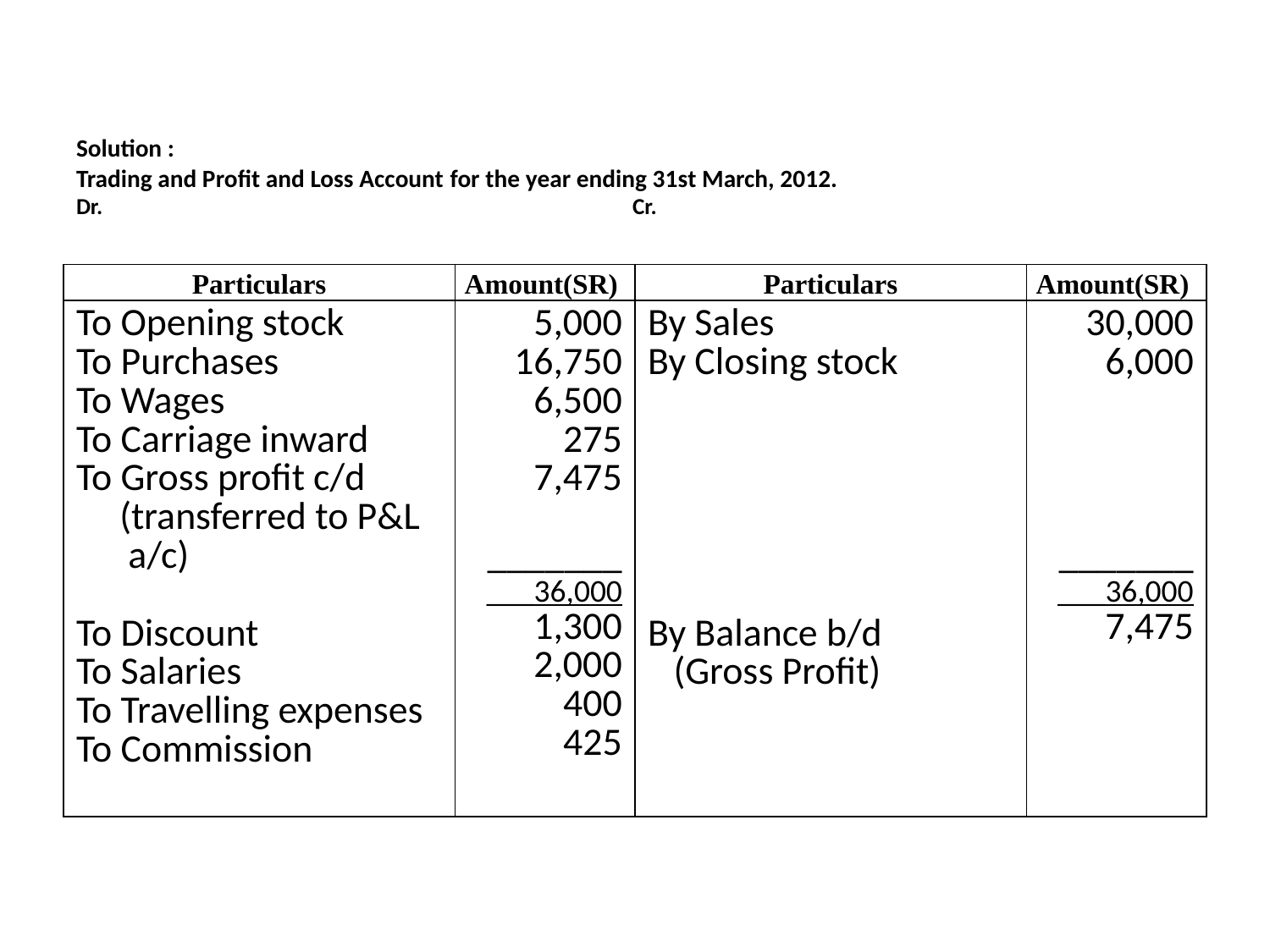

# Solution : Trading and Profit and Loss Account for the year ending 31st March, 2012. Dr.                                           		      		                     Cr.
| Particulars | Amount(SR) | Particulars | Amount(SR) |
| --- | --- | --- | --- |
| To Opening stock To Purchases To Wages To Carriage inward To Gross profit c/d (transferred to P&L a/c) To Discount To Salaries To Travelling expenses To Commission | 5,000 16,750 6,500 275 7,475 \_\_\_\_\_\_\_ \_\_\_36,000 1,300 2,000 400 425 | By Sales By Closing stock By Balance b/d (Gross Profit) | 30,000 6,000 \_\_\_\_\_\_\_ \_\_\_36,000 7,475 |